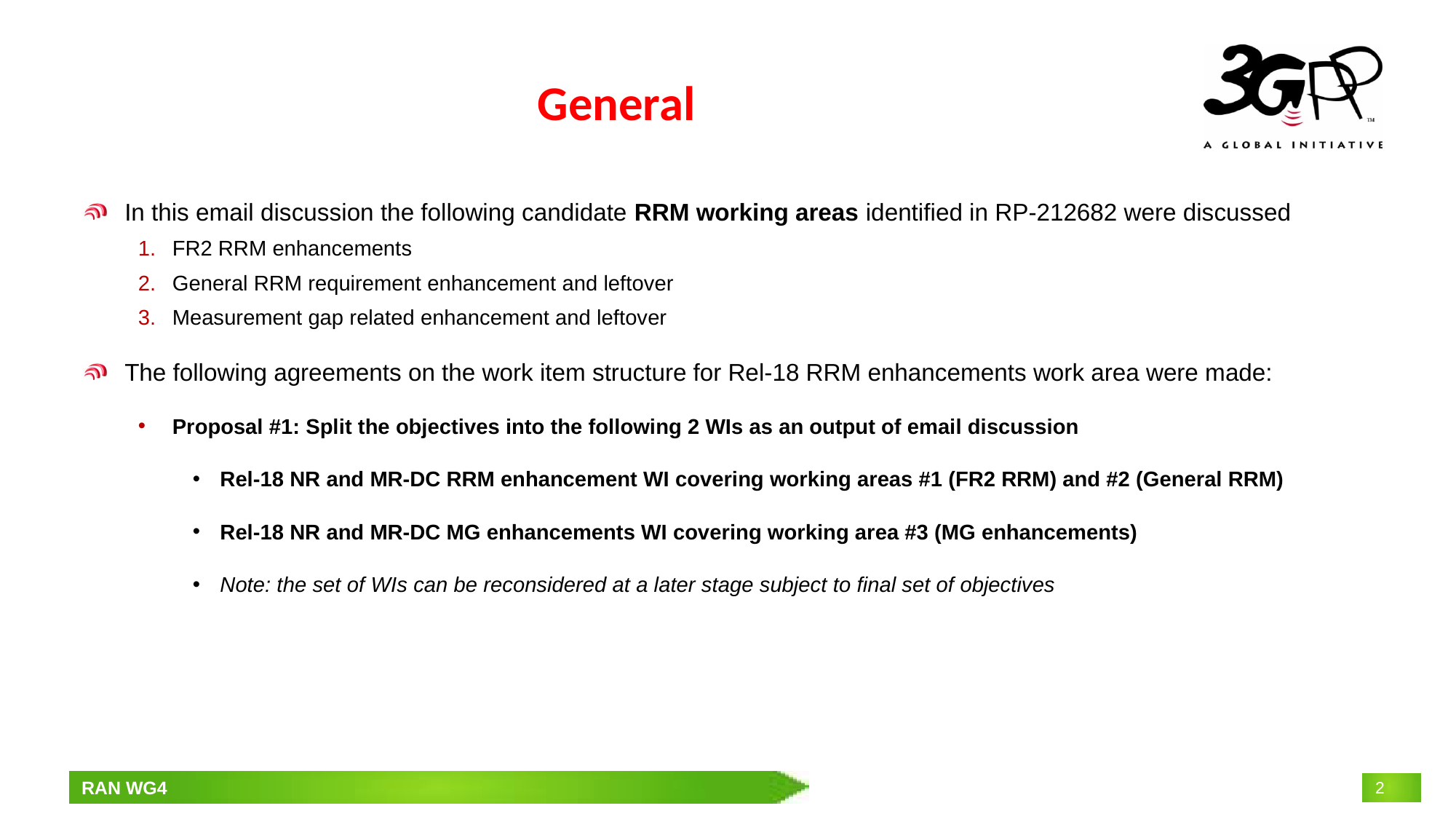

# General
In this email discussion the following candidate RRM working areas identified in RP-212682 were discussed
FR2 RRM enhancements
General RRM requirement enhancement and leftover
Measurement gap related enhancement and leftover
The following agreements on the work item structure for Rel-18 RRM enhancements work area were made:
Proposal #1: Split the objectives into the following 2 WIs as an output of email discussion
Rel-18 NR and MR-DC RRM enhancement WI covering working areas #1 (FR2 RRM) and #2 (General RRM)
Rel-18 NR and MR-DC MG enhancements WI covering working area #3 (MG enhancements)
Note: the set of WIs can be reconsidered at a later stage subject to final set of objectives